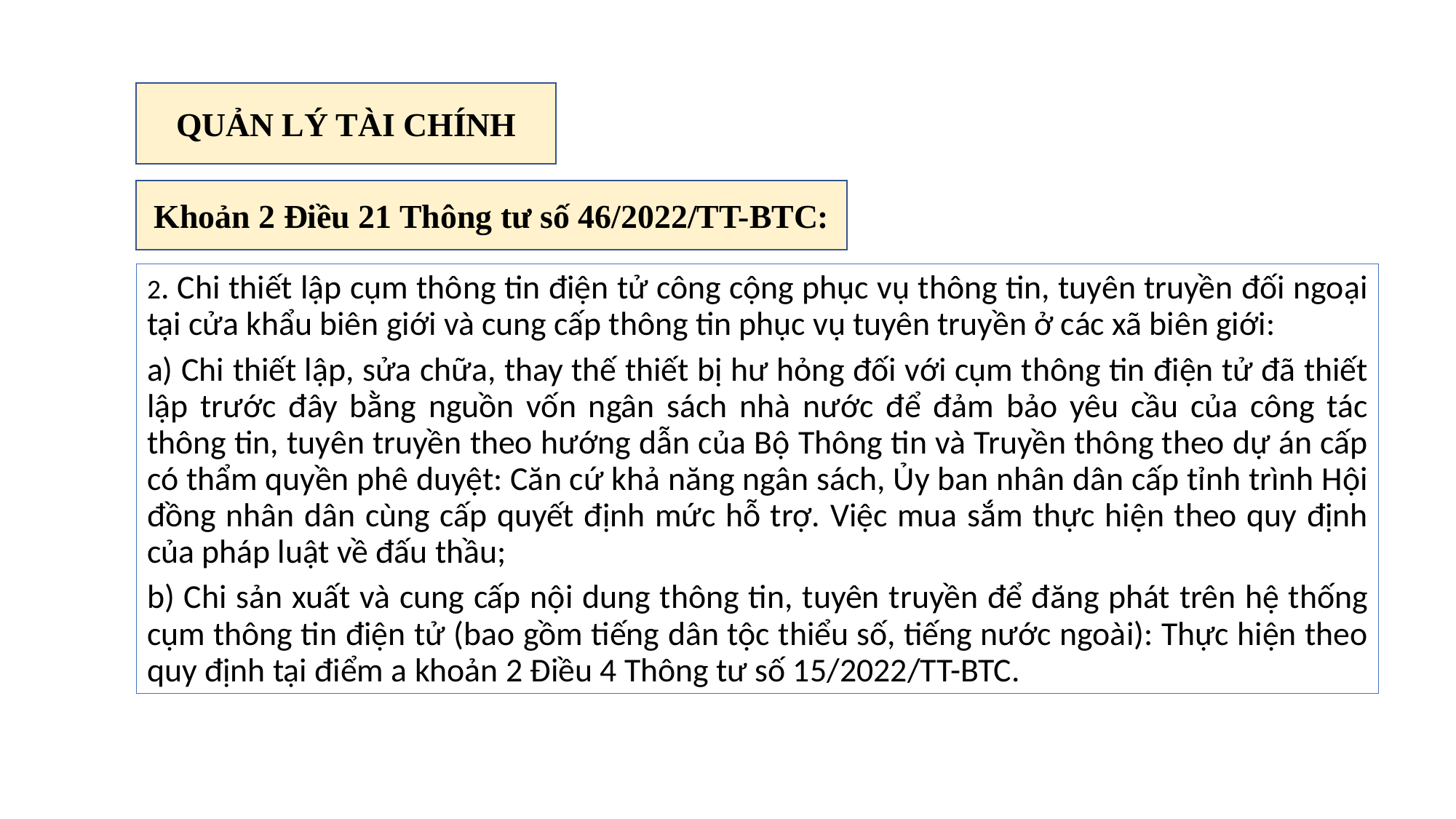

QUẢN LÝ TÀI CHÍNH
Khoản 2 Điều 21 Thông tư số 46/2022/TT-BTC:
2. Chi thiết lập cụm thông tin điện tử công cộng phục vụ thông tin, tuyên truyền đối ngoại tại cửa khẩu biên giới và cung cấp thông tin phục vụ tuyên truyền ở các xã biên giới:
a) Chi thiết lập, sửa chữa, thay thế thiết bị hư hỏng đối với cụm thông tin điện tử đã thiết lập trước đây bằng nguồn vốn ngân sách nhà nước để đảm bảo yêu cầu của công tác thông tin, tuyên truyền theo hướng dẫn của Bộ Thông tin và Truyền thông theo dự án cấp có thẩm quyền phê duyệt: Căn cứ khả năng ngân sách, Ủy ban nhân dân cấp tỉnh trình Hội đồng nhân dân cùng cấp quyết định mức hỗ trợ. Việc mua sắm thực hiện theo quy định của pháp luật về đấu thầu;
b) Chi sản xuất và cung cấp nội dung thông tin, tuyên truyền để đăng phát trên hệ thống cụm thông tin điện tử (bao gồm tiếng dân tộc thiểu số, tiếng nước ngoài): Thực hiện theo quy định tại điểm a khoản 2 Điều 4 Thông tư số 15/2022/TT-BTC.